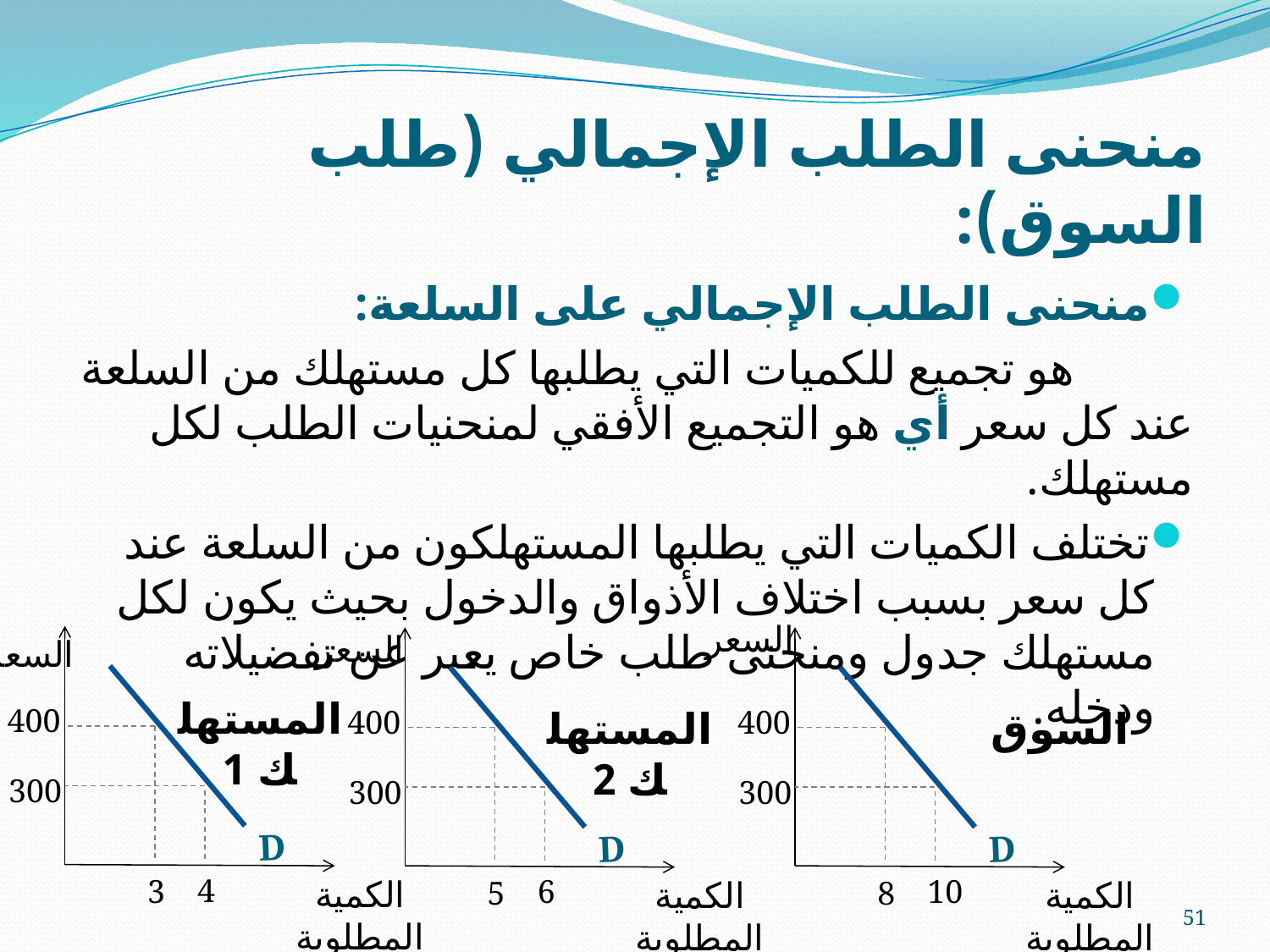

# منحنى الطلب الإجمالي (طلب السوق):
منحنى الطلب الإجمالي على السلعة:
          هو تجميع للكميات التي يطلبها كل مستهلك من السلعة عند كل سعر أي هو التجميع الأفقي لمنحنيات الطلب لكل مستهلك.
تختلف الكميات التي يطلبها المستهلكون من السلعة عند كل سعر بسبب اختلاف الأذواق والدخول بحيث يكون لكل مستهلك جدول ومنحنى طلب خاص يعبر عن تفضيلاته ودخله.

السعر
السعر
السعر
المستهلك 1
400
400
المستهلك 2
400
السوق
300
300
300
D
D
D
4
3
الكمية المطلوبة
6
10
5
الكمية المطلوبة
8
الكمية المطلوبة
51